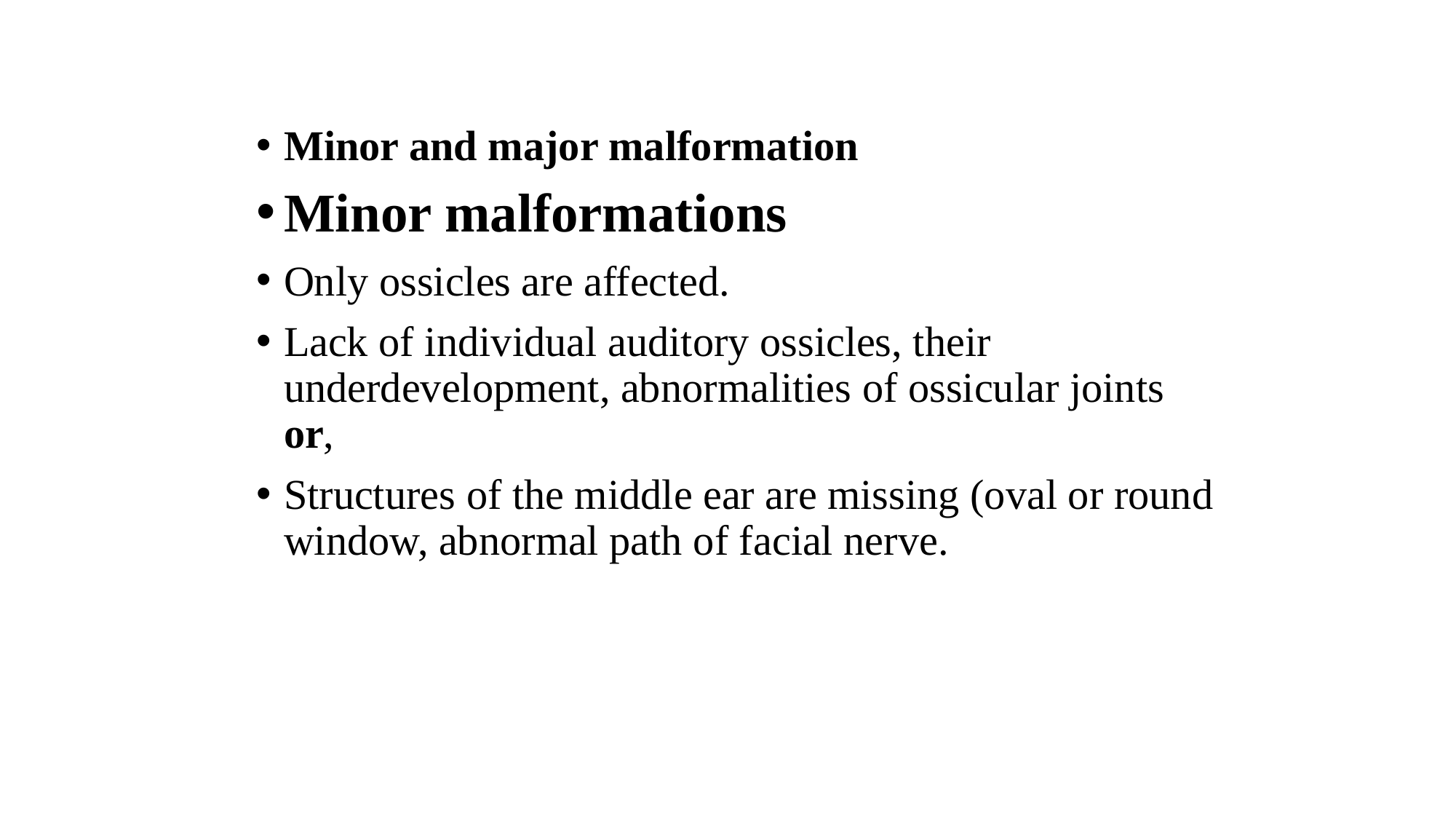

Minor and major malformation
Minor malformations
Only ossicles are affected.
Lack of individual auditory ossicles, their underdevelopment, abnormalities of ossicular joints or,
Structures of the middle ear are missing (oval or round window, abnormal path of facial nerve.